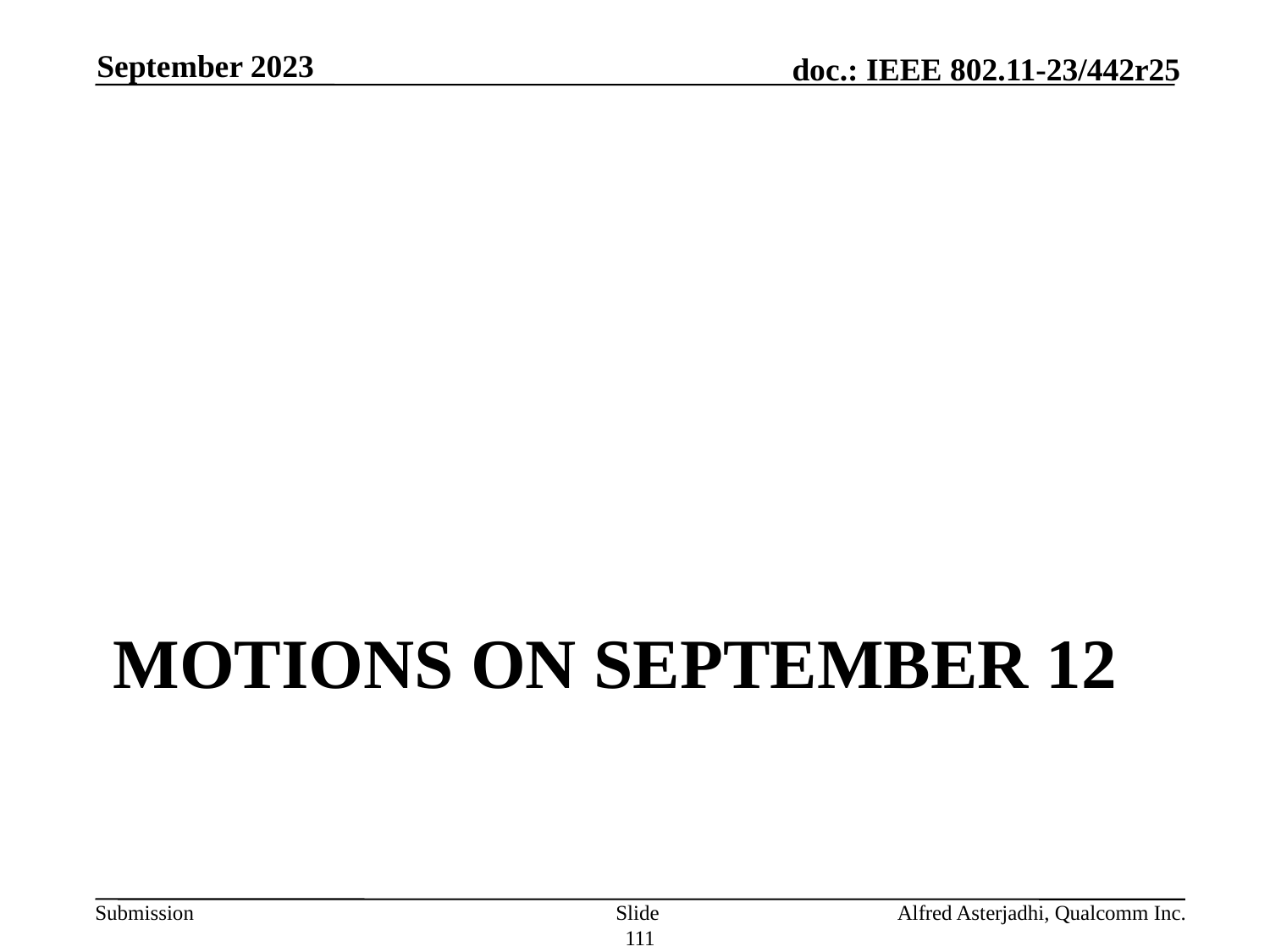

September 2023

# Motions on September 12
Slide 111
Alfred Asterjadhi, Qualcomm Inc.